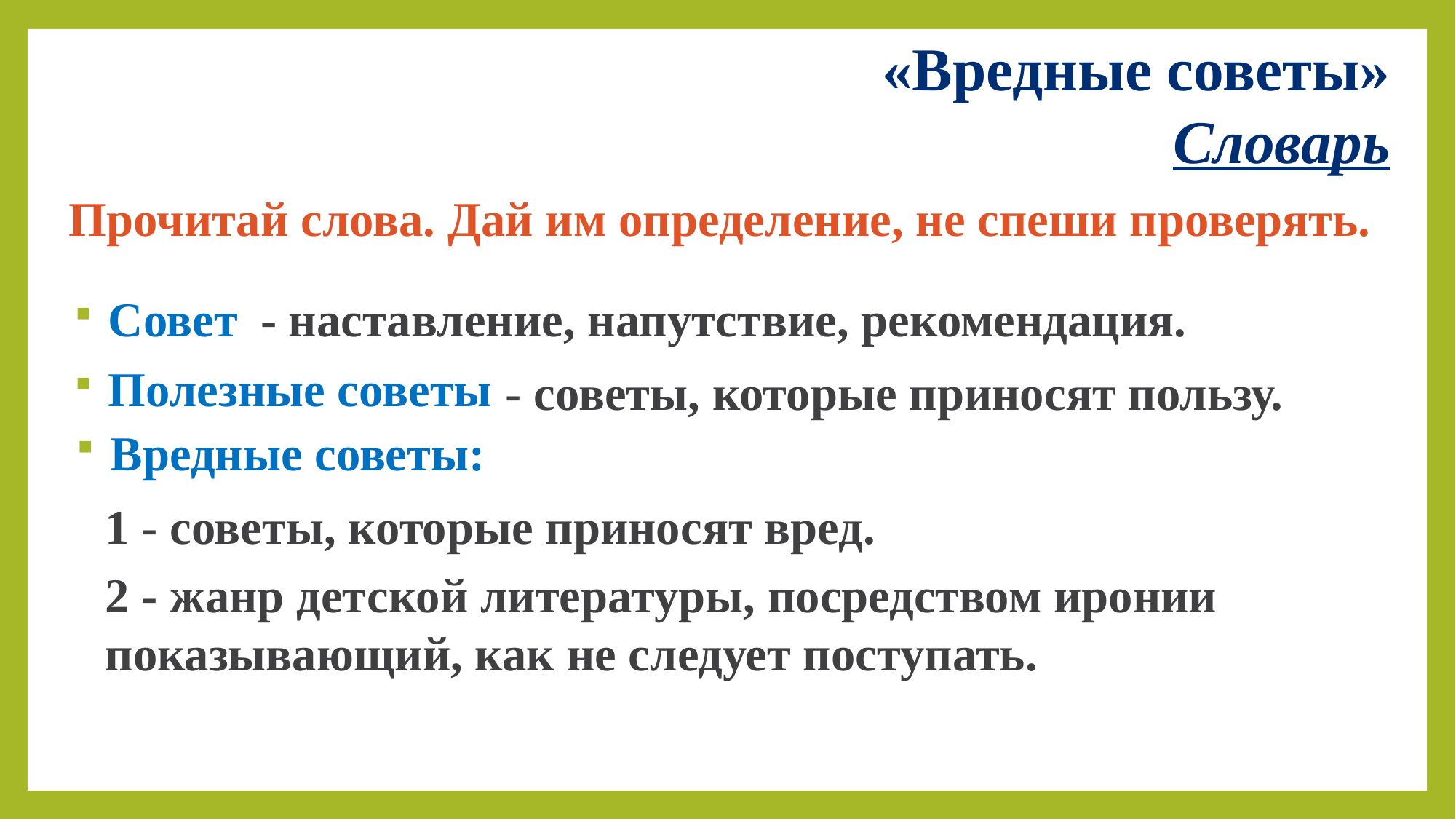

«Вредные советы»
Словарь
Прочитай слова. Дай им определение, не спеши проверять.
- наставление, напутствие, рекомендация.
 Совет
- советы, которые приносят пользу.
 Полезные советы
 Вредные советы:
1 - советы, которые приносят вред.
2 - жанр детской литературы, посредством иронии показывающий, как не следует поступать.